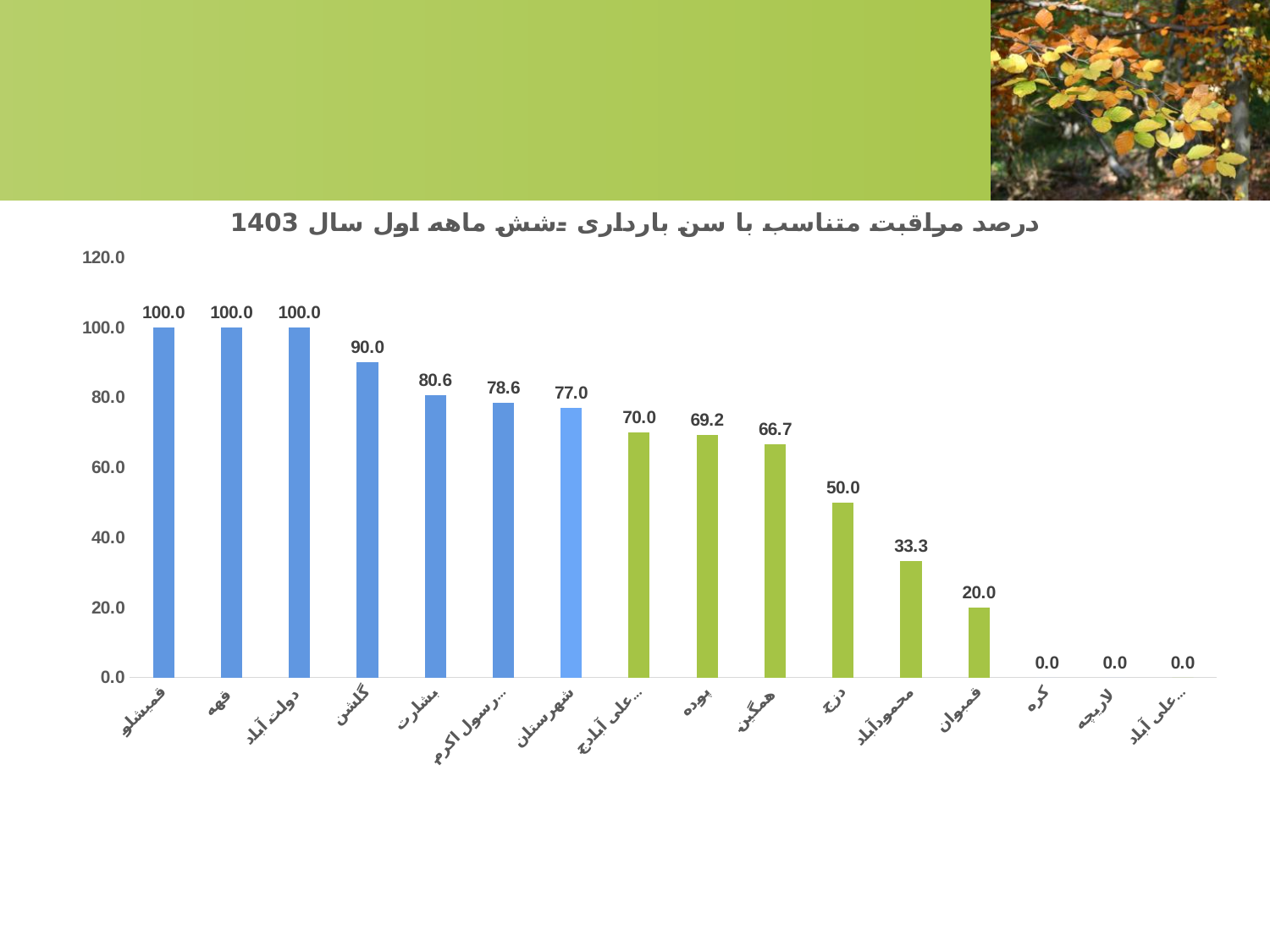

### Chart: درصد مراقبت متناسب با سن بارداری -شش ماهه اول سال 1403

| Category | درصد مراقبت متناسب با سن بارداری  |
|---|---|
| قمیشلو | 100.0 |
| قهه  | 100.0 |
| دولت آباد  | 100.0 |
| گلشن | 90.0 |
| بشارت | 80.55555555555556 |
| رسول اکرم (ص) | 78.57142857142857 |
| شهرستان | 77.0 |
| علی آبادجمبزه | 70.0 |
| پوده | 69.23076923076923 |
| همگین  | 66.66666666666666 |
| دزج | 50.0 |
| محمودآباد | 33.33333333333333 |
| قمبوان | 20.0 |
| کره | 0.0 |
| لاریچه  | 0.0 |
| علی آبادگچی  | 0.0 |